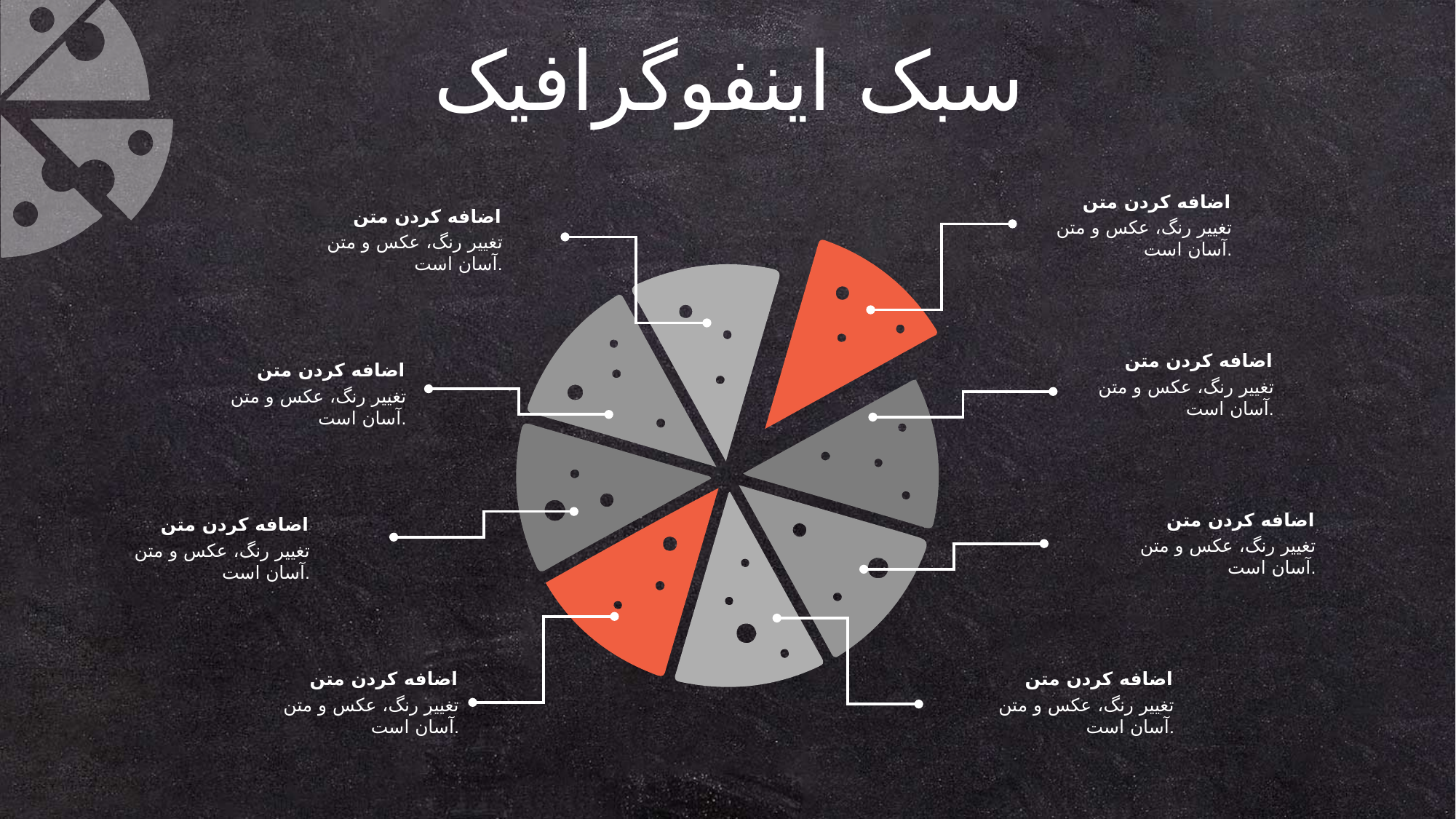

سبک اینفوگرافیک
اضافه کردن متن
تغییر رنگ، عکس و متن آسان است.
اضافه کردن متن
تغییر رنگ، عکس و متن آسان است.

اضافه کردن متن
تغییر رنگ، عکس و متن آسان است.
اضافه کردن متن
تغییر رنگ، عکس و متن آسان است.
اضافه کردن متن
تغییر رنگ، عکس و متن آسان است.
اضافه کردن متن
تغییر رنگ، عکس و متن آسان است.
اضافه کردن متن
تغییر رنگ، عکس و متن آسان است.
اضافه کردن متن
تغییر رنگ، عکس و متن آسان است.